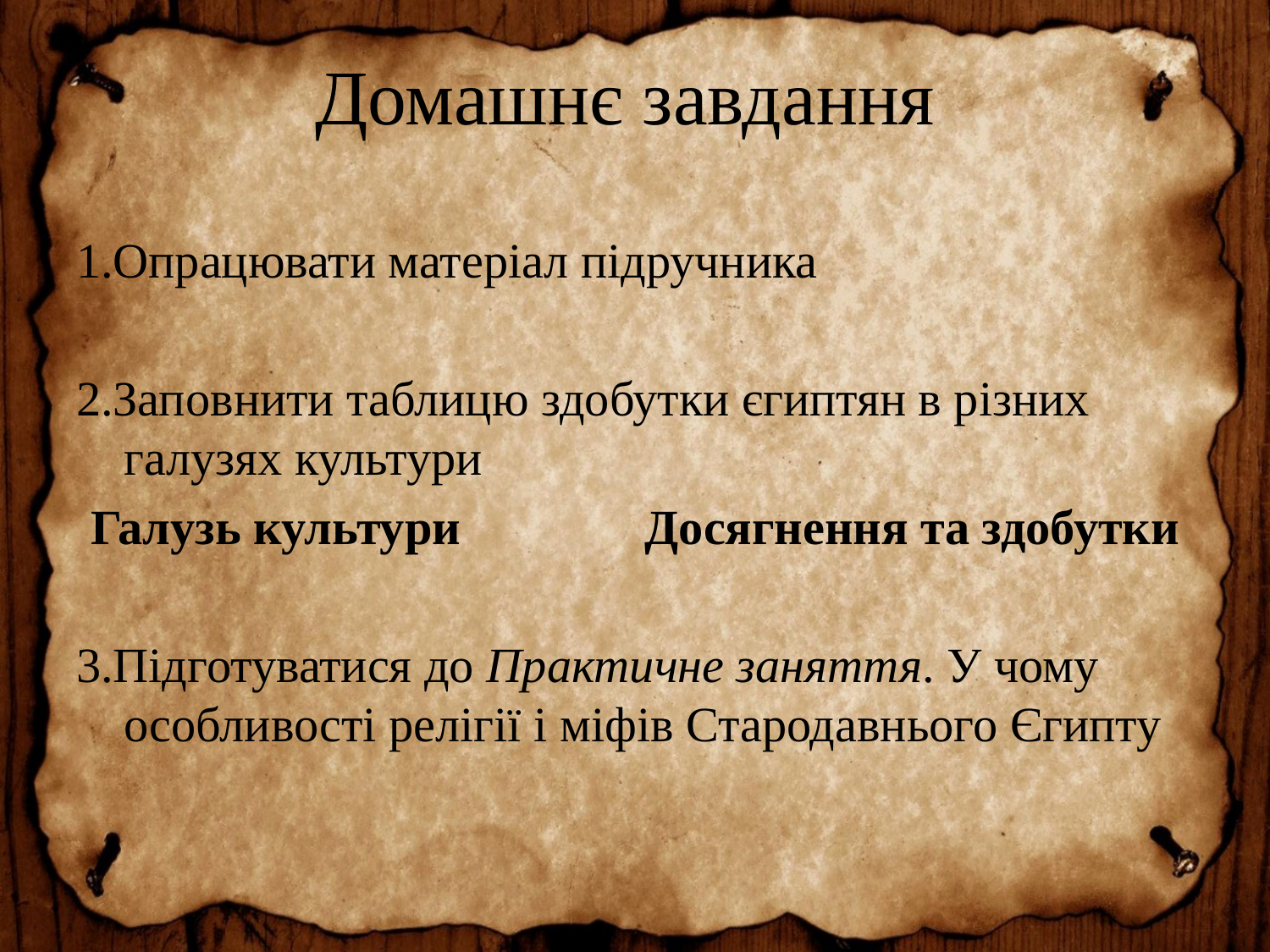

# Домашнє завдання
1.Опрацювати матеріал підручника

2.Заповнити таблицю здобутки єгиптян в різних галузях культури
Галузь культури               Досягнення та здобутки

3.Підготуватися до Практичне заняття. У чому особливості релігії і міфів Стародавнього Єгипту